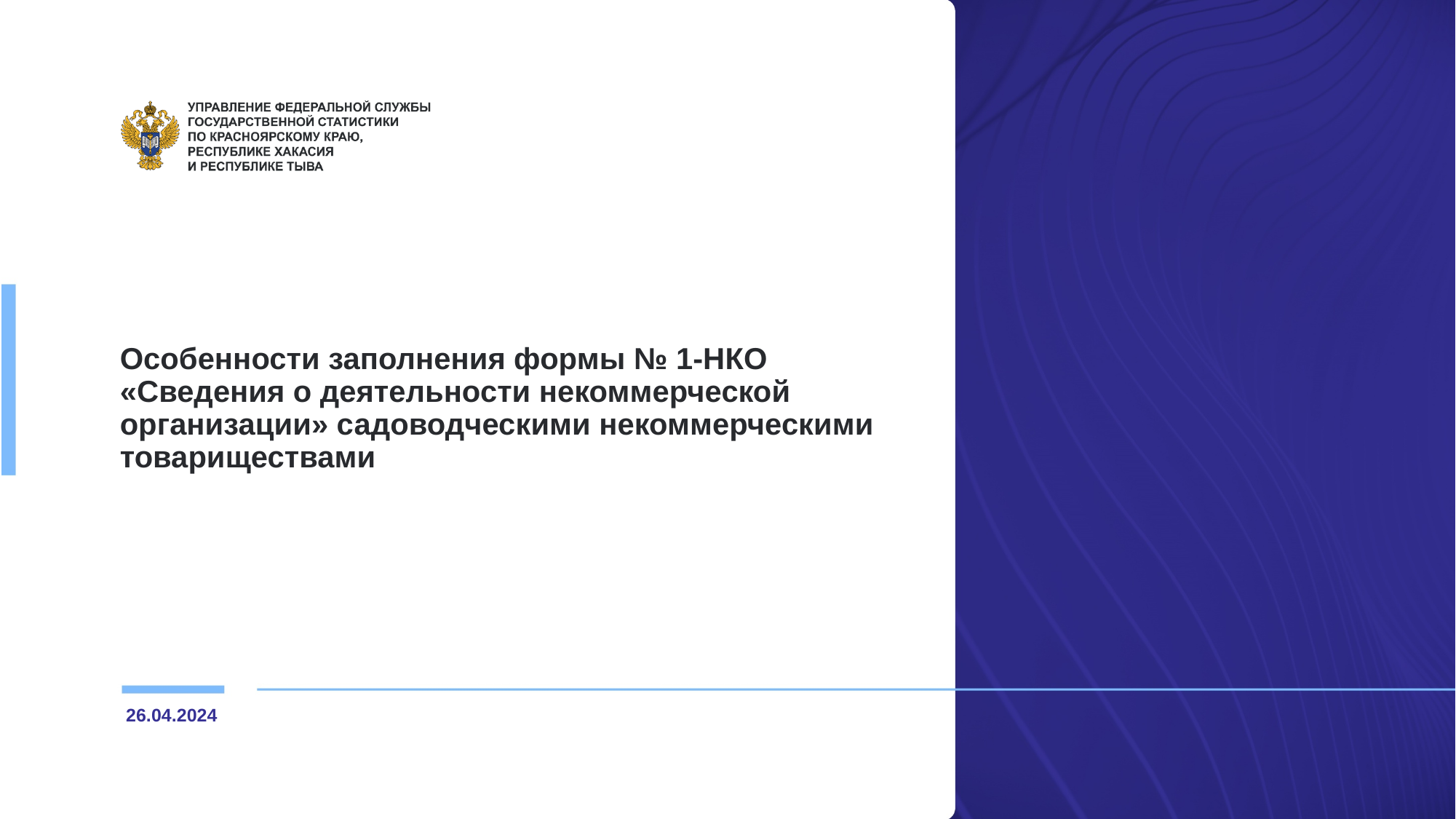

# Особенности заполнения формы № 1-НКО «Сведения о деятельности некоммерческой организации» садоводческими некоммерческими товариществами
26.04.2024